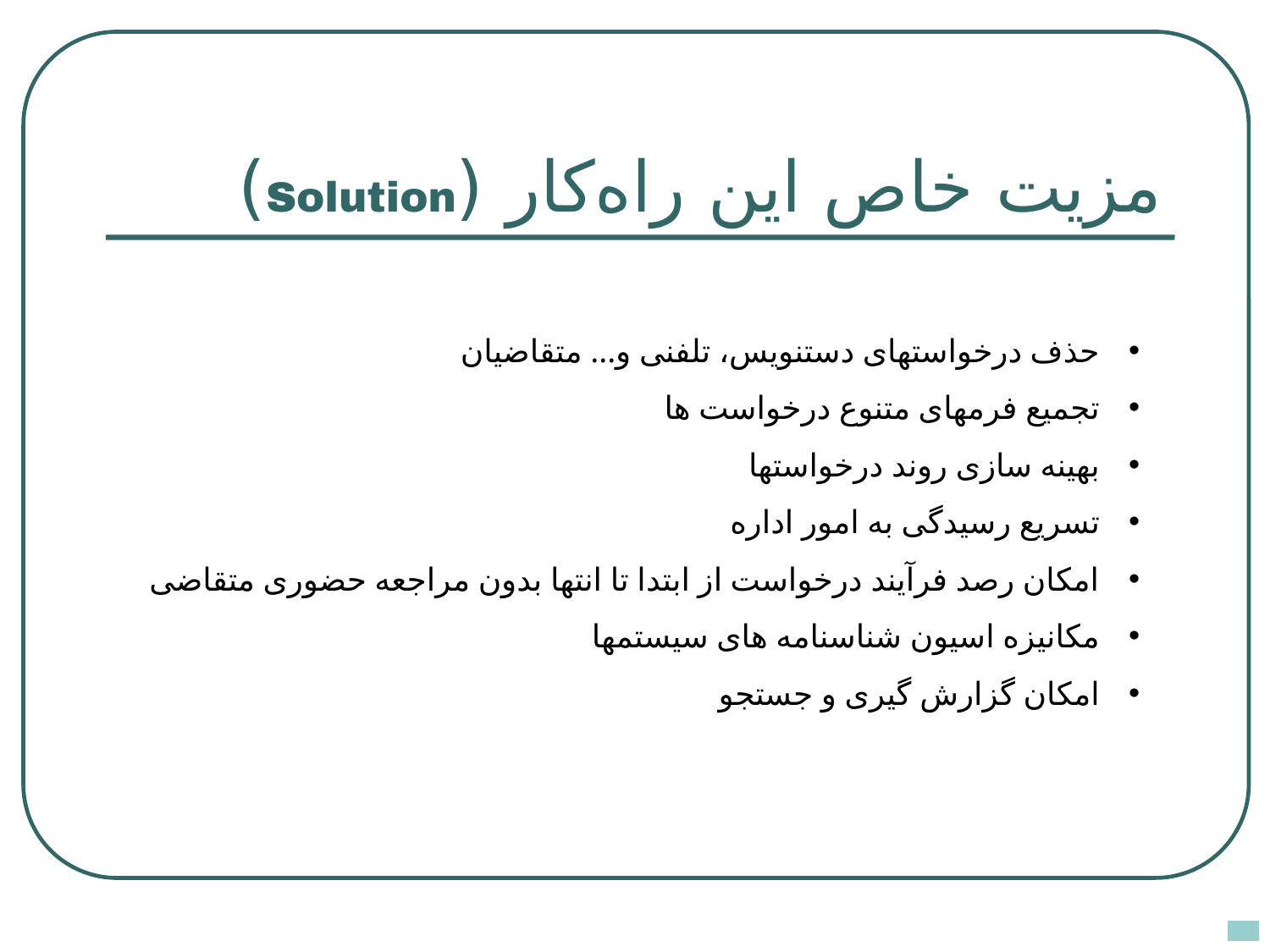

# مزیت خاص این راه‌كار (Solution)
حذف درخواستهای دستنویس، تلفنی و... متقاضیان
تجمیع فرمهای متنوع درخواست ها
بهینه سازی روند درخواستها
تسریع رسیدگی به امور اداره
امکان رصد فرآیند درخواست از ابتدا تا انتها بدون مراجعه حضوری متقاضی
مکانیزه اسیون شناسنامه های سیستمها
امکان گزارش گیری و جستجو